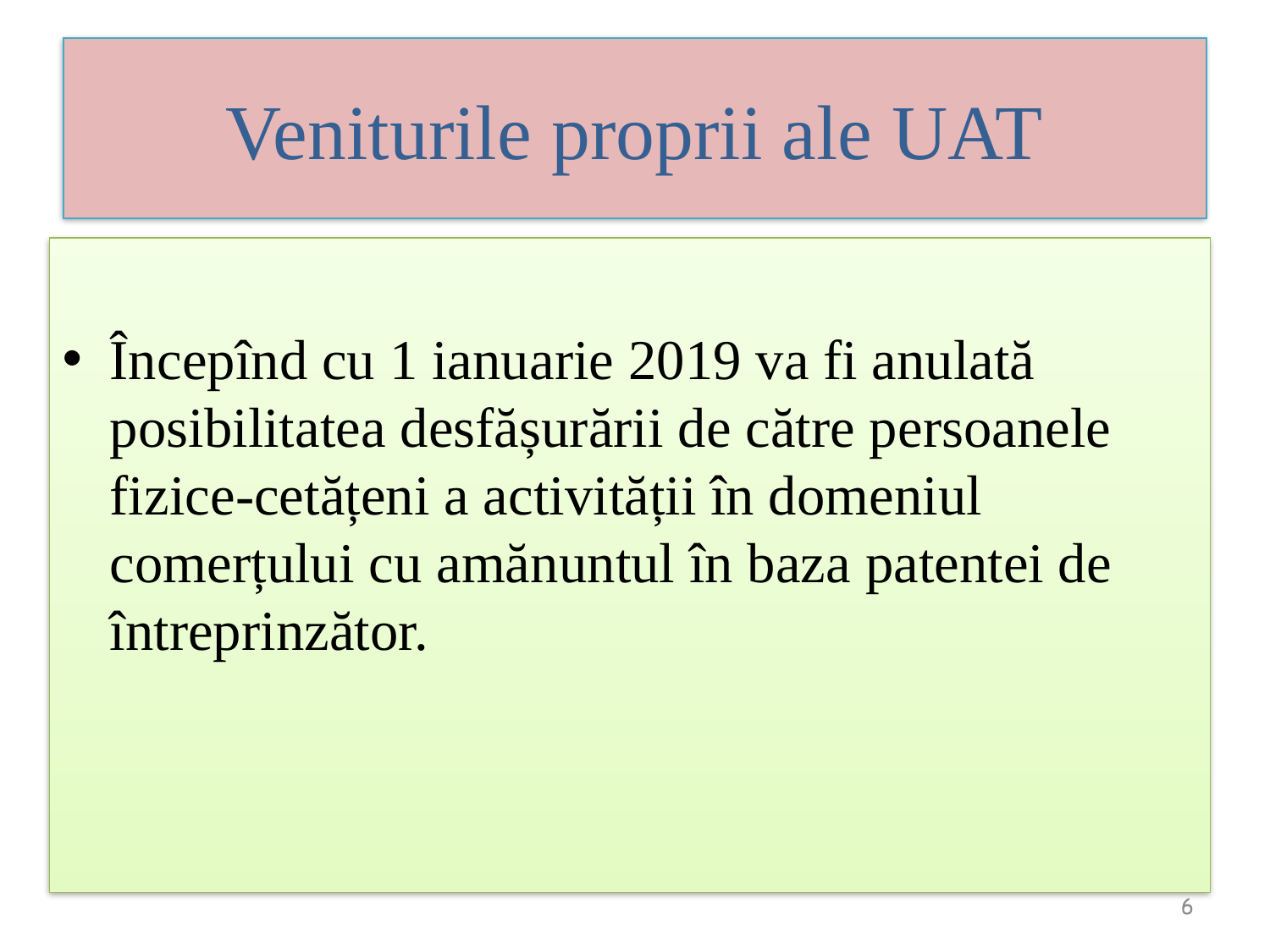

# Veniturile proprii ale UAT

Începînd cu 1 ianuarie 2019 va fi anulată posibilitatea desfășurării de către persoanele fizice-cetățeni a activității în domeniul comerțului cu amănuntul în baza patentei de întreprinzător.

6